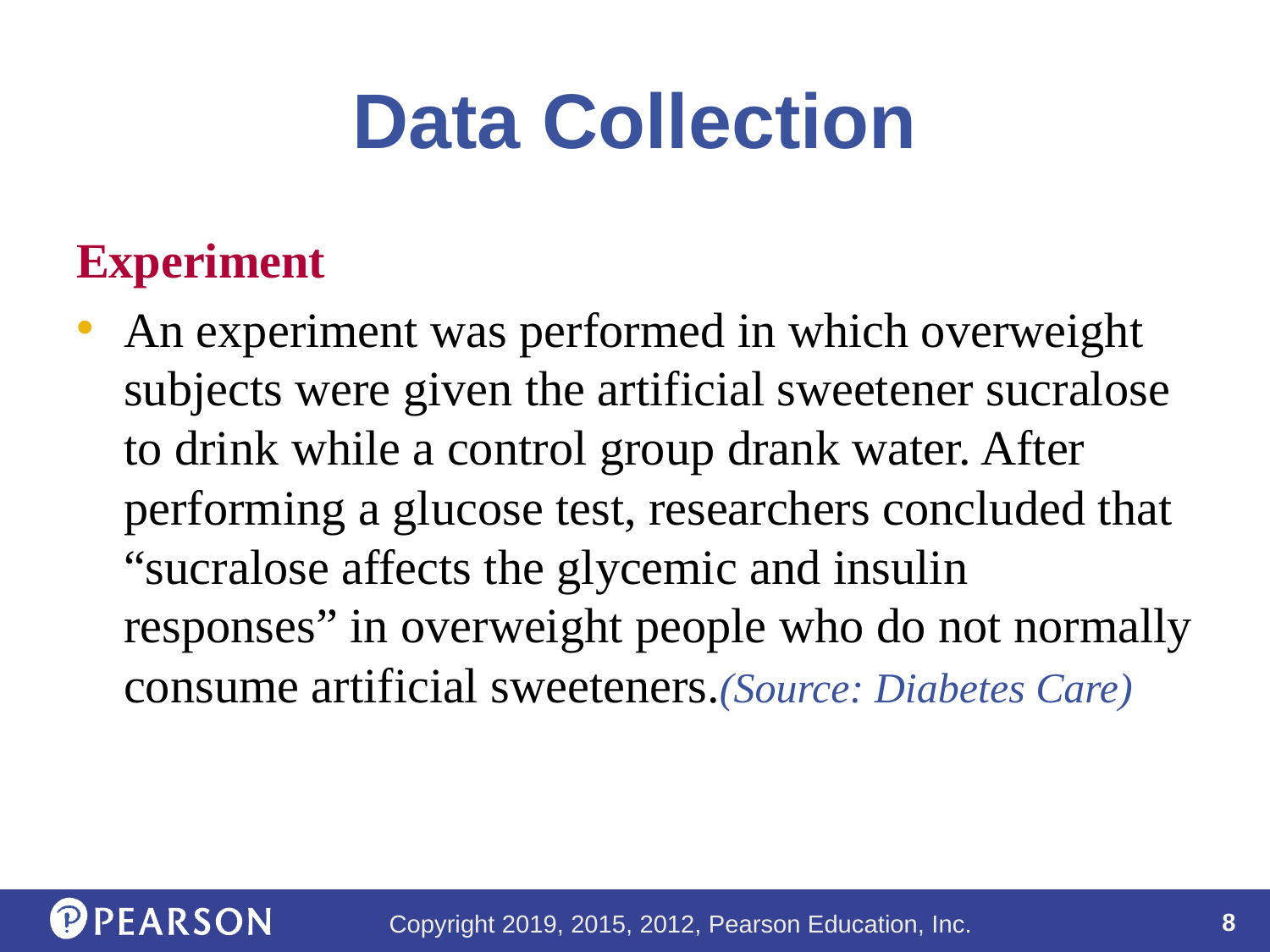

# Data Collection
Experiment
An experiment was performed in which overweight subjects were given the artificial sweetener sucralose to drink while a control group drank water. After performing a glucose test, researchers concluded that “sucralose affects the glycemic and insulin responses” in overweight people who do not normally consume artificial sweeteners.(Source: Diabetes Care)